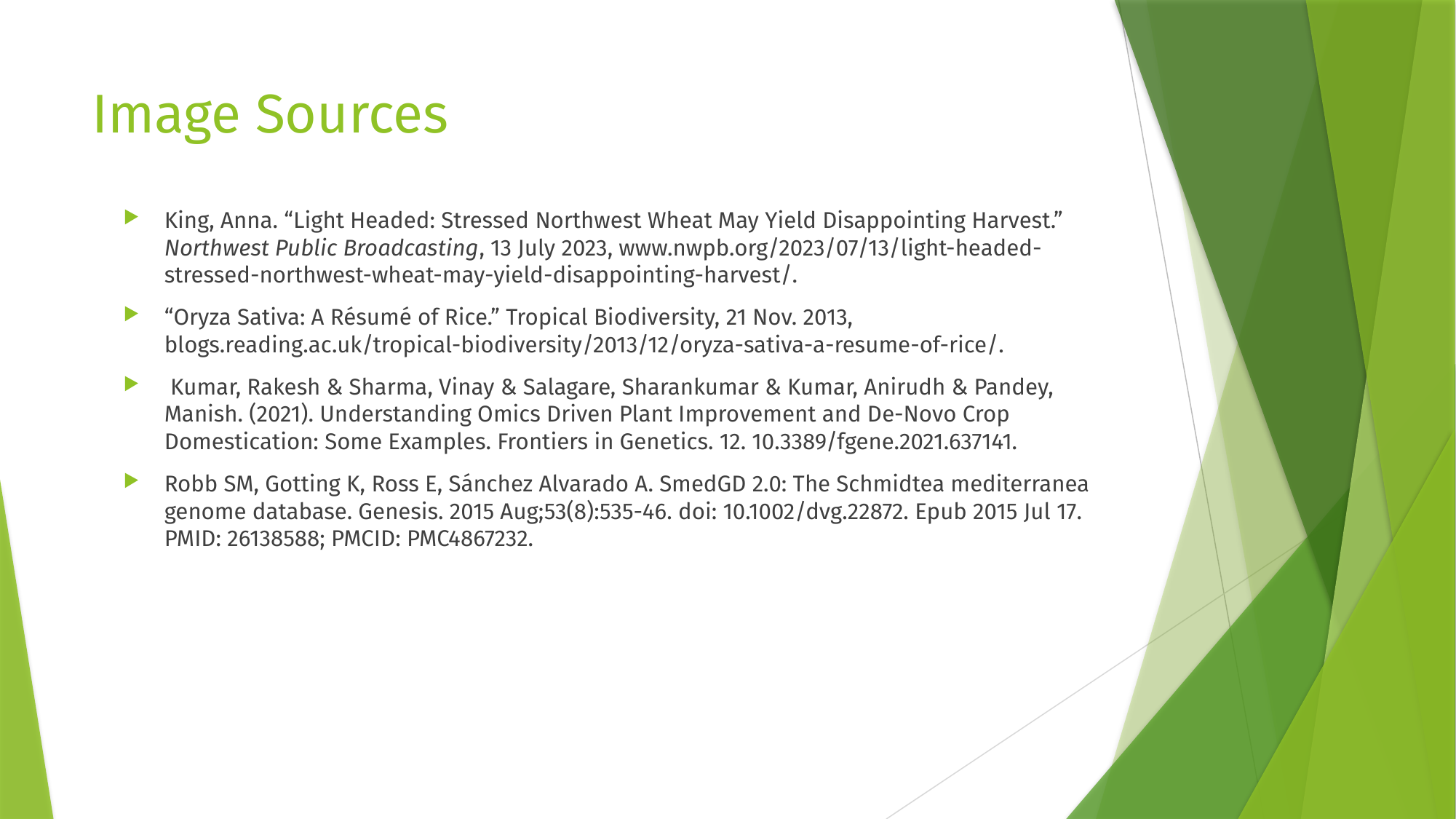

# Image Sources
King, Anna. “Light Headed: Stressed Northwest Wheat May Yield Disappointing Harvest.” Northwest Public Broadcasting, 13 July 2023, www.nwpb.org/2023/07/13/light-headed-stressed-northwest-wheat-may-yield-disappointing-harvest/.
“Oryza Sativa: A Résumé of Rice.” Tropical Biodiversity, 21 Nov. 2013, blogs.reading.ac.uk/tropical-biodiversity/2013/12/oryza-sativa-a-resume-of-rice/.
 Kumar, Rakesh & Sharma, Vinay & Salagare, Sharankumar & Kumar, Anirudh & Pandey, Manish. (2021). Understanding Omics Driven Plant Improvement and De-Novo Crop Domestication: Some Examples. Frontiers in Genetics. 12. 10.3389/fgene.2021.637141.
Robb SM, Gotting K, Ross E, Sánchez Alvarado A. SmedGD 2.0: The Schmidtea mediterranea genome database. Genesis. 2015 Aug;53(8):535-46. doi: 10.1002/dvg.22872. Epub 2015 Jul 17. PMID: 26138588; PMCID: PMC4867232.